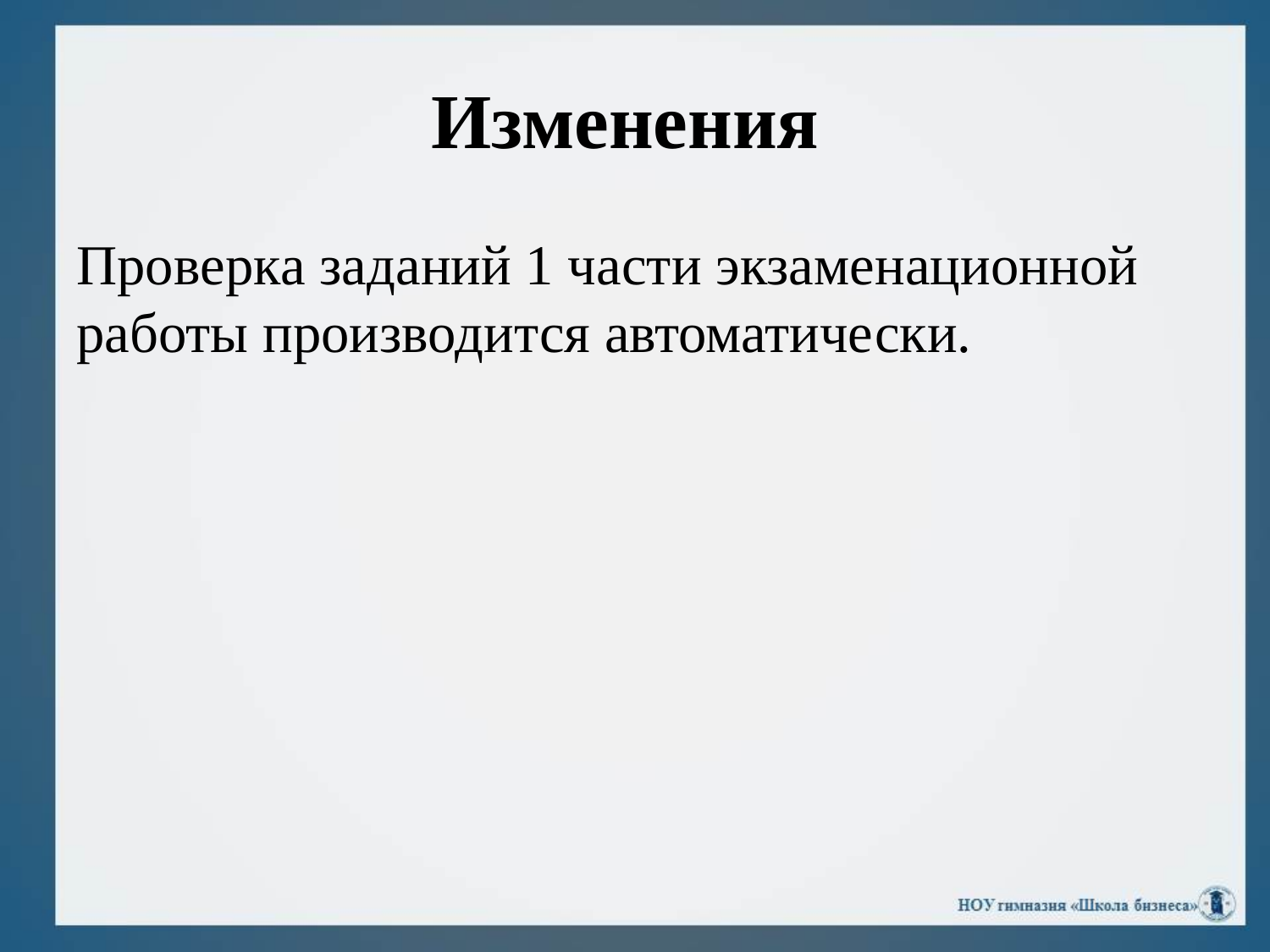

# Изменения
Проверка заданий 1 части экзаменационной работы производится автоматически.